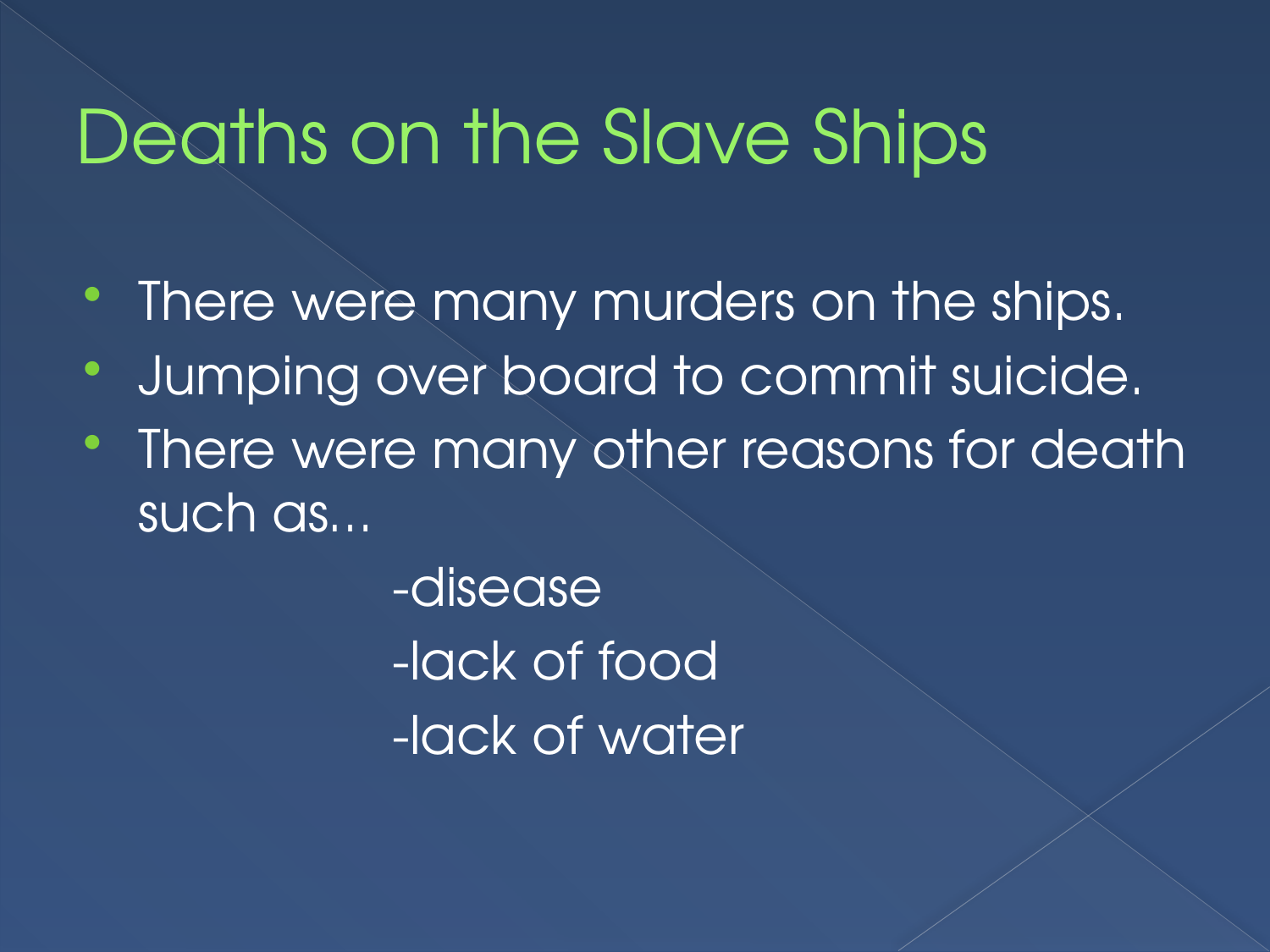

# Deaths on the Slave Ships
There were many murders on the ships.
Jumping over board to commit suicide.
There were many other reasons for death such as…
			-disease
			-lack of food
			-lack of water